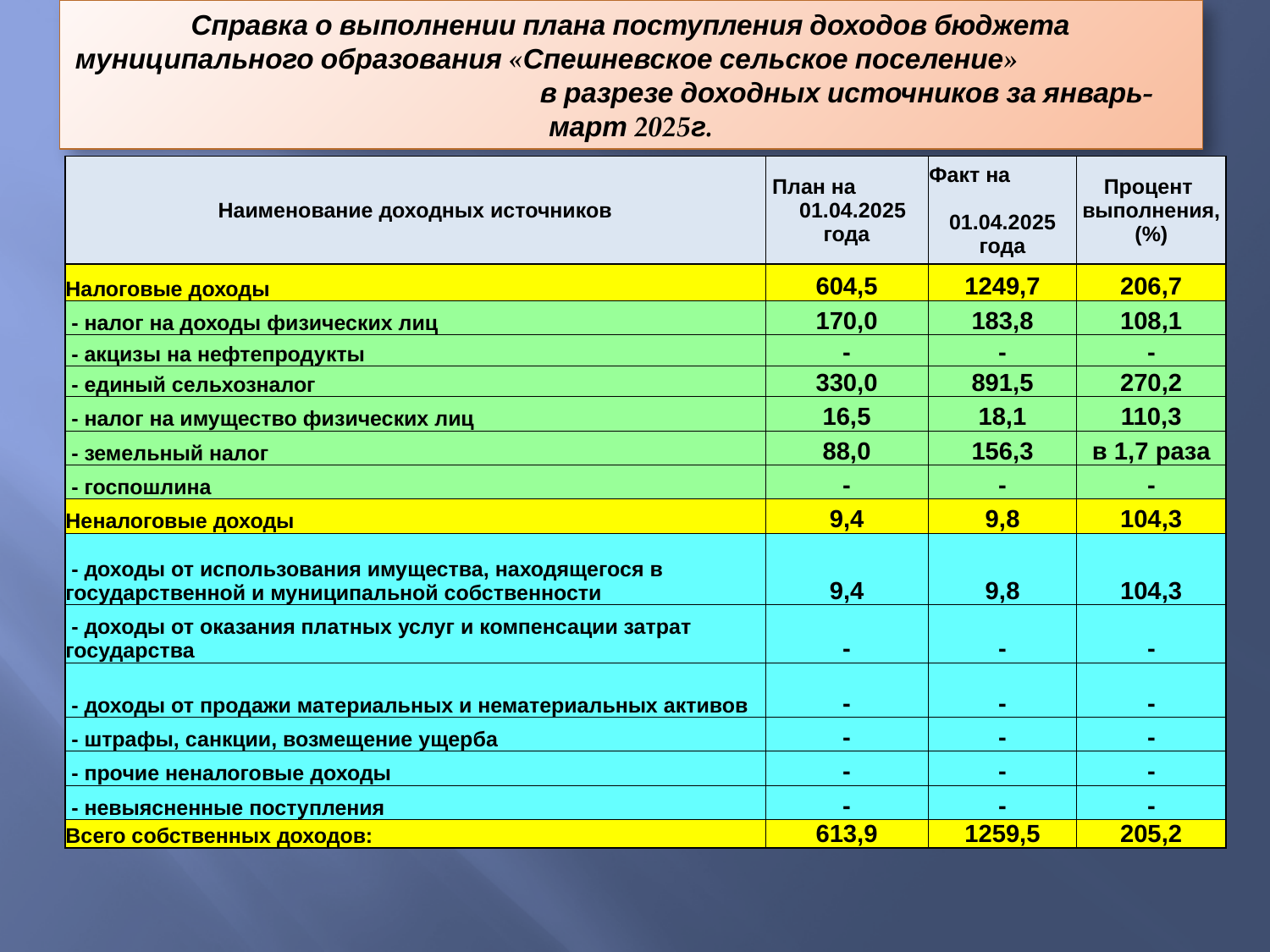

# Справка о выполнении плана поступления доходов бюджета муниципального образования «Спешневское сельское поселение»                                                                                       в разрезе доходных источников за январь-март 2025г.
| Наименование доходных источников | План на 01.04.2025 года | Факт на 01.04.2025 года | Процент выполнения, (%) |
| --- | --- | --- | --- |
| Налоговые доходы | 604,5 | 1249,7 | 206,7 |
| - налог на доходы физических лиц | 170,0 | 183,8 | 108,1 |
| - акцизы на нефтепродукты | - | - | - |
| - единый сельхозналог | 330,0 | 891,5 | 270,2 |
| - налог на имущество физических лиц | 16,5 | 18,1 | 110,3 |
| - земельный налог | 88,0 | 156,3 | в 1,7 раза |
| - госпошлина | - | - | - |
| Неналоговые доходы | 9,4 | 9,8 | 104,3 |
| - доходы от использования имущества, находящегося в государственной и муниципальной собственности | 9,4 | 9,8 | 104,3 |
| - доходы от оказания платных услуг и компенсации затрат государства | - | - | - |
| - доходы от продажи материальных и нематериальных активов | - | - | - |
| - штрафы, санкции, возмещение ущерба | - | - | - |
| - прочие неналоговые доходы | - | - | - |
| - невыясненные поступления | - | - | - |
| Всего собственных доходов: | 613,9 | 1259,5 | 205,2 |